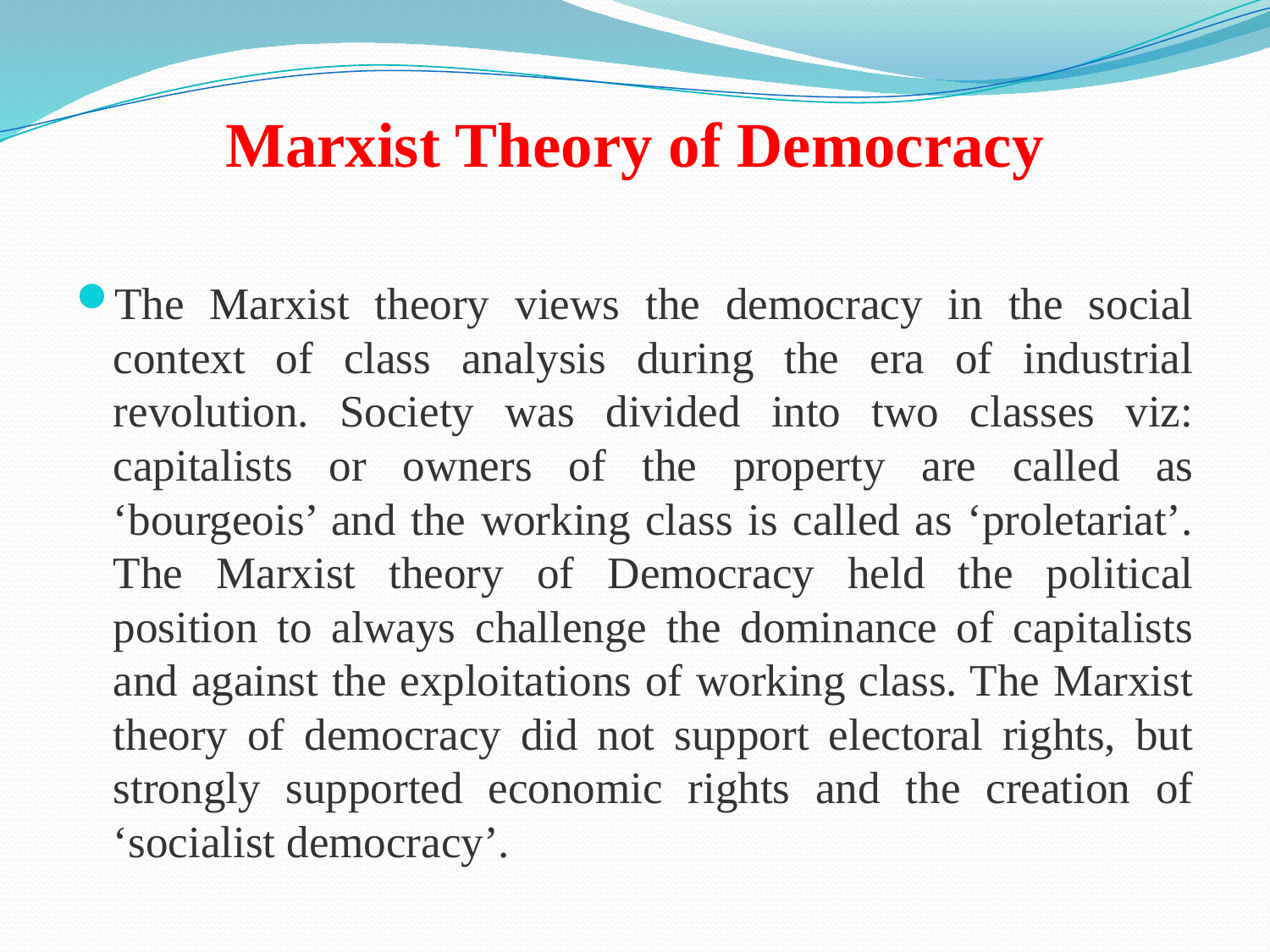

# Marxist Theory of Democracy
The Marxist theory views the democracy in the social context of class analysis during the era of industrial revolution. Society was divided into two classes viz: capitalists or owners of the property are called as ‘bourgeois’ and the working class is called as ‘proletariat’. The Marxist theory of Democracy held the political position to always challenge the dominance of capitalists and against the exploitations of working class. The Marxist theory of democracy did not support electoral rights, but strongly supported economic rights and the creation of ‘socialist democracy’.